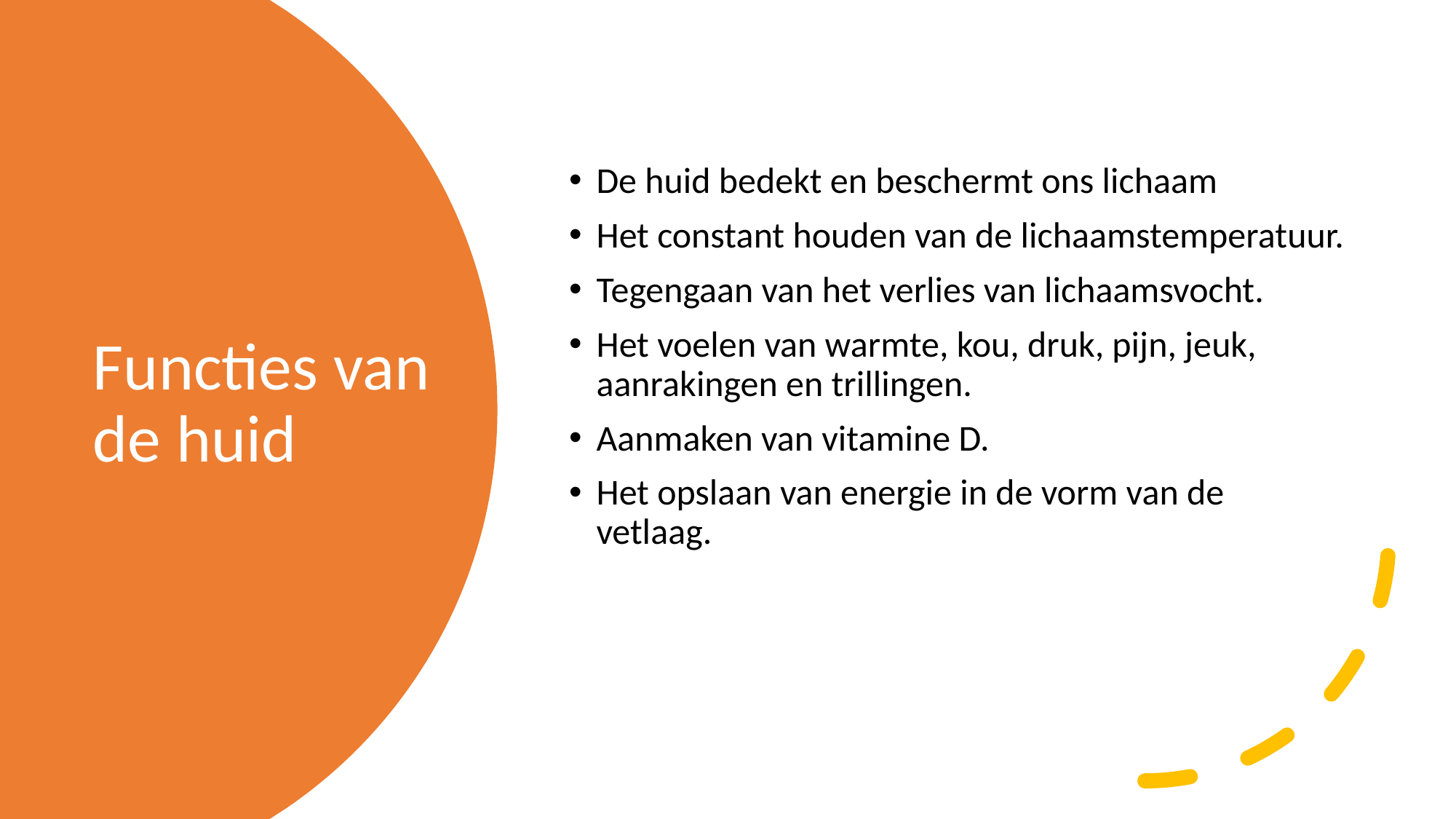

De huid bedekt en beschermt ons lichaam
Het constant houden van de lichaamstemperatuur.
Tegengaan van het verlies van lichaamsvocht.
Het voelen van warmte, kou, druk, pijn, jeuk, aanrakingen en trillingen.
Aanmaken van vitamine D.
Het opslaan van energie in de vorm van de vetlaag.

# Functies van de huid